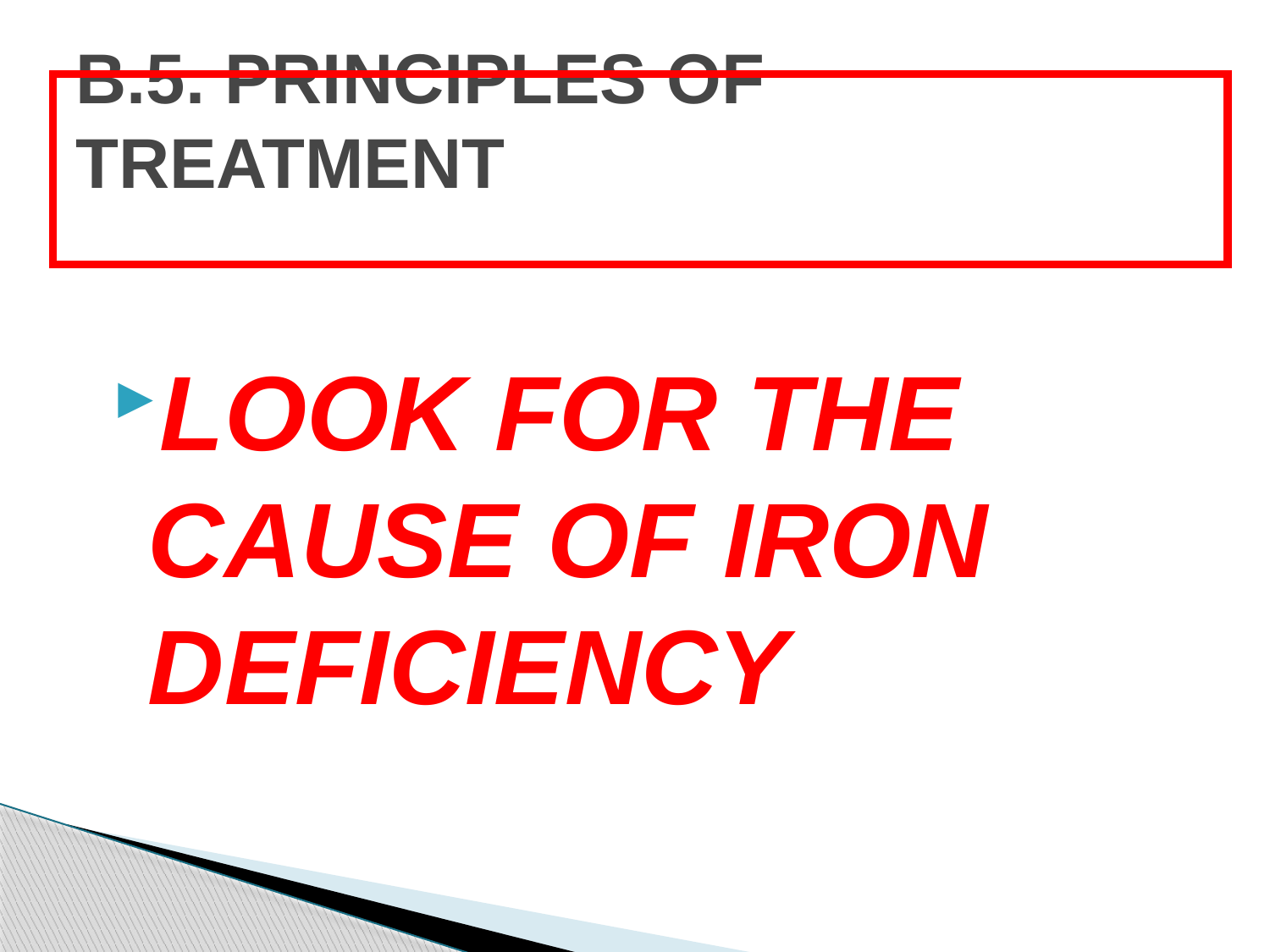

# B.5. PRINCIPLES OF TREATMENT

LOOK FOR THE CAUSE OF IRON DEFICIENCY